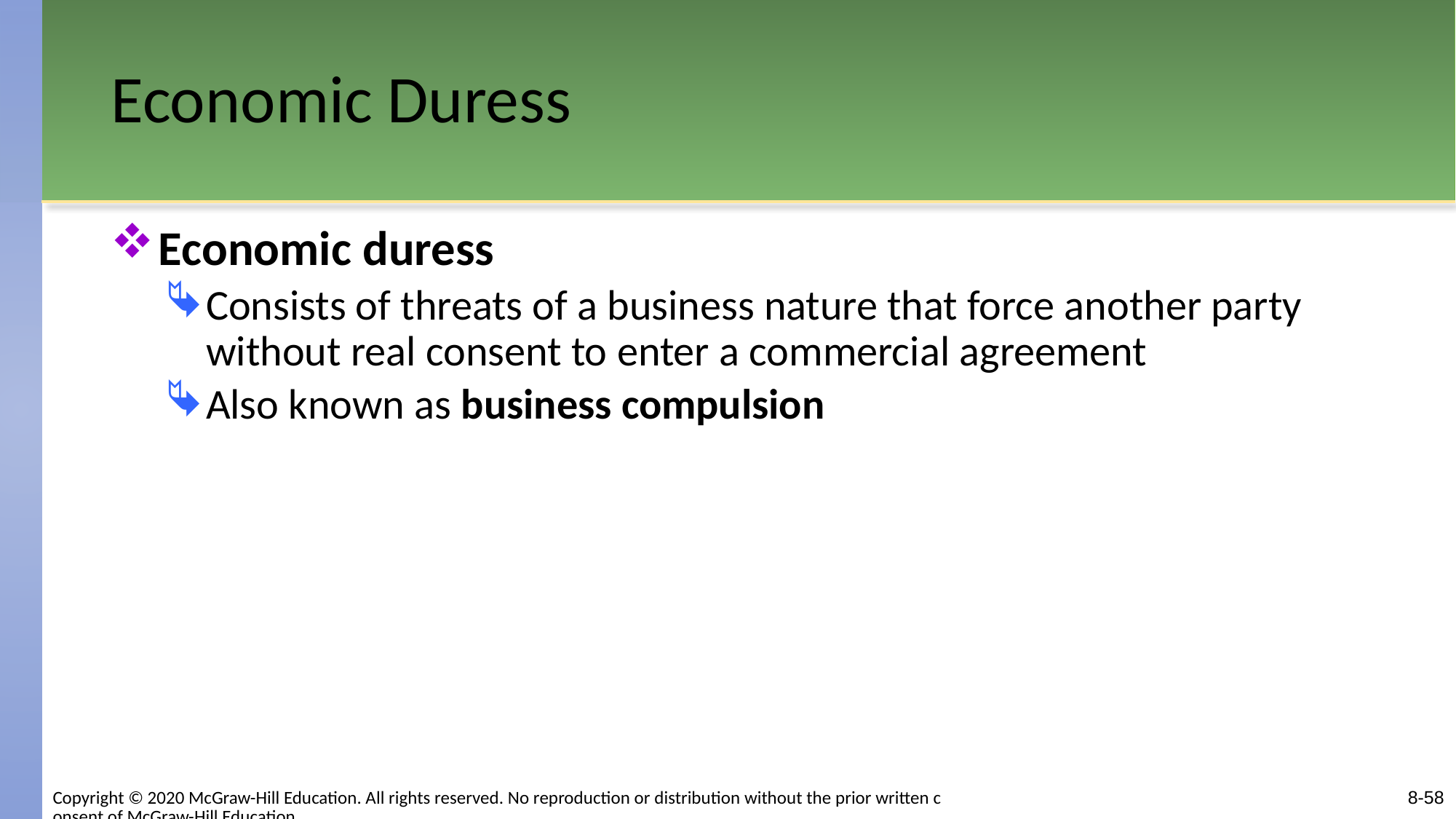

# Economic Duress
Economic duress
Consists of threats of a business nature that force another party without real consent to enter a commercial agreement
Also known as business compulsion

8-58
Copyright © 2020 McGraw-Hill Education. All rights reserved. No reproduction or distribution without the prior written consent of McGraw-Hill Education.